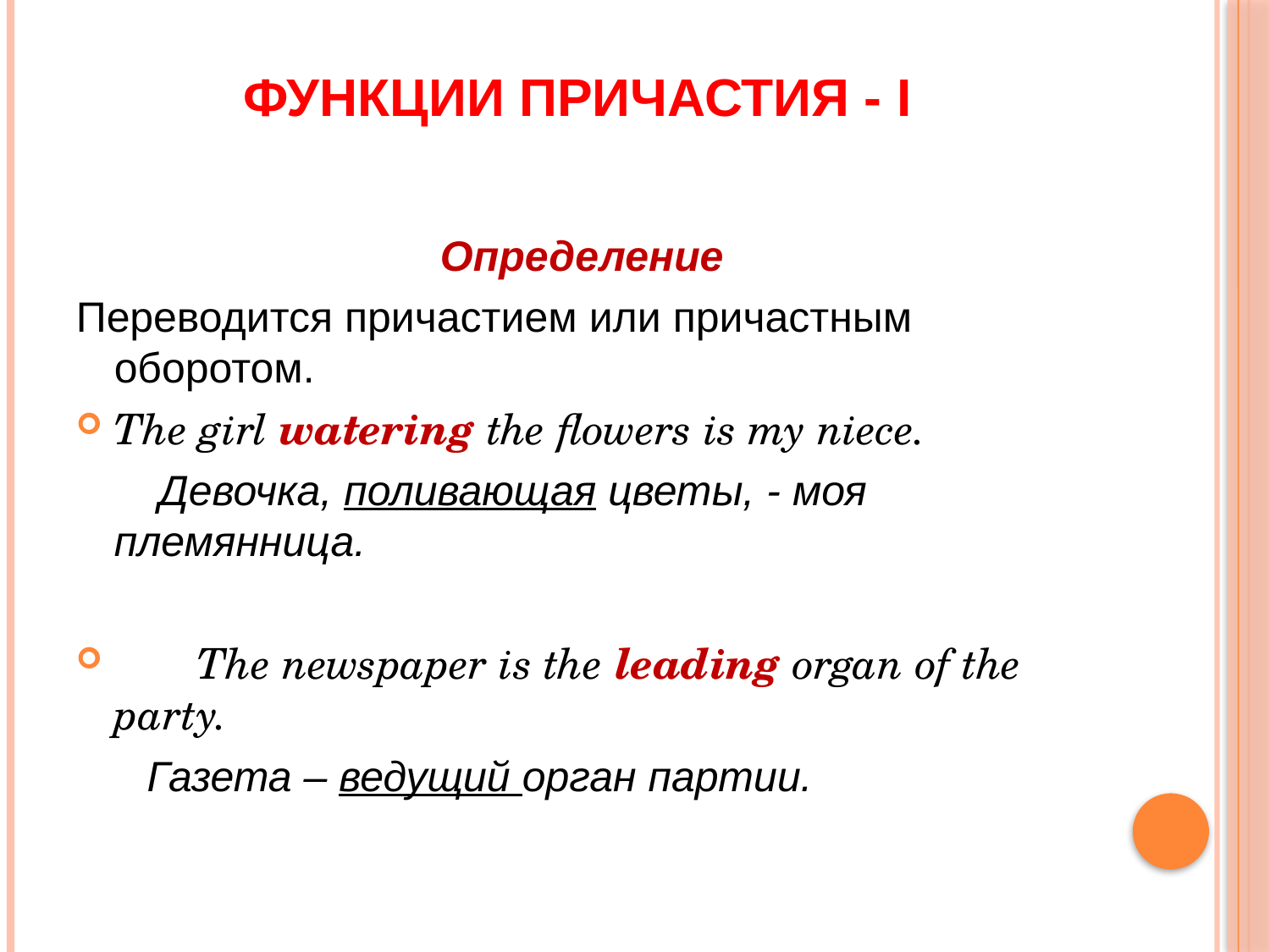

# Функции причастия - I
Определение
Переводится причастием или причастным оборотом.
The girl watering the flowers is my niece.
       Девочка, поливающая цветы, - моя племянница.

       The newspaper is the leading organ of the party.
      Газета – ведущий орган партии.